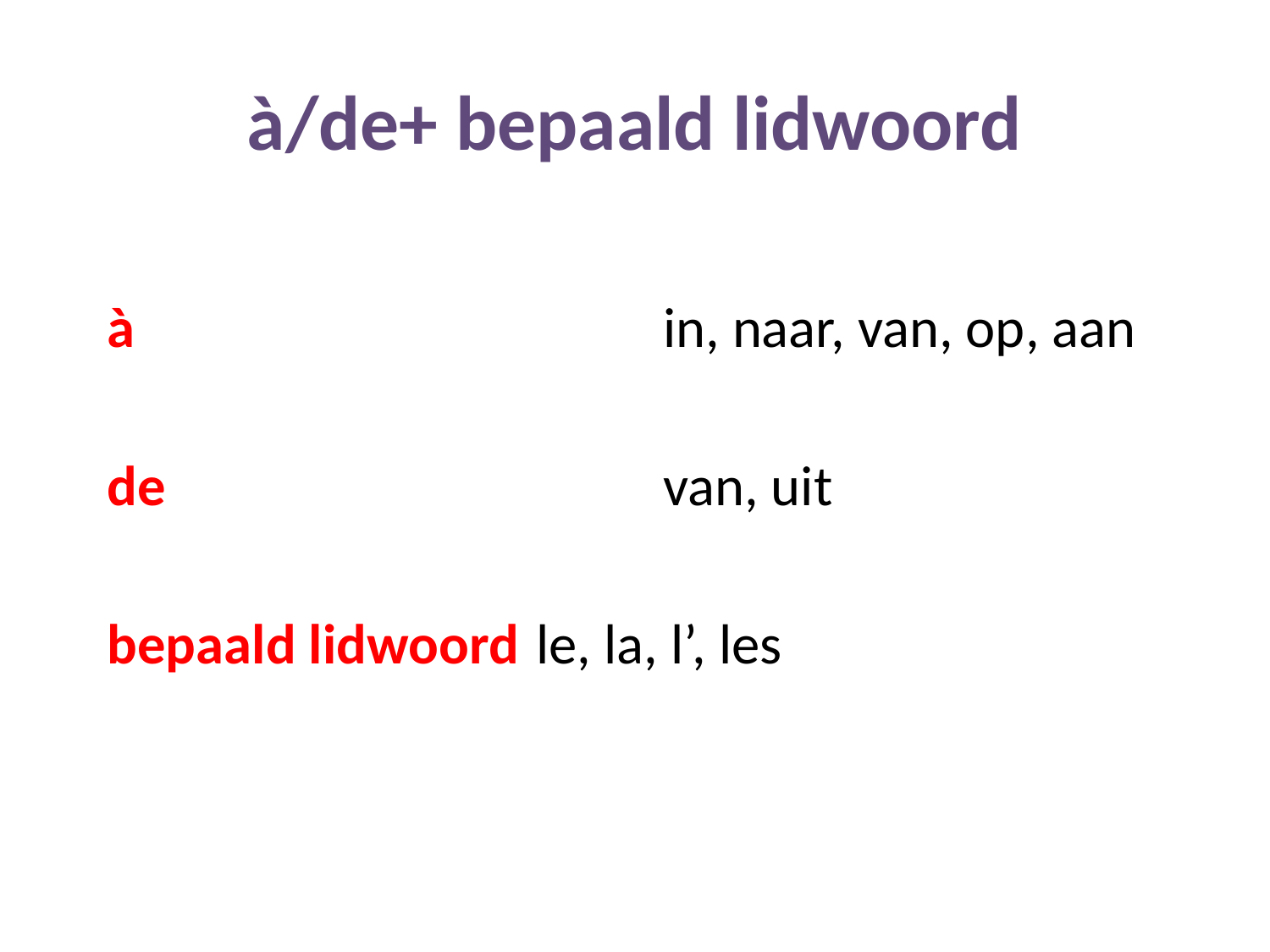

à/de+ bepaald lidwoord

à					in, naar, van, op, aan

de				van, uit

bepaald lidwoord	le, la, l’, les